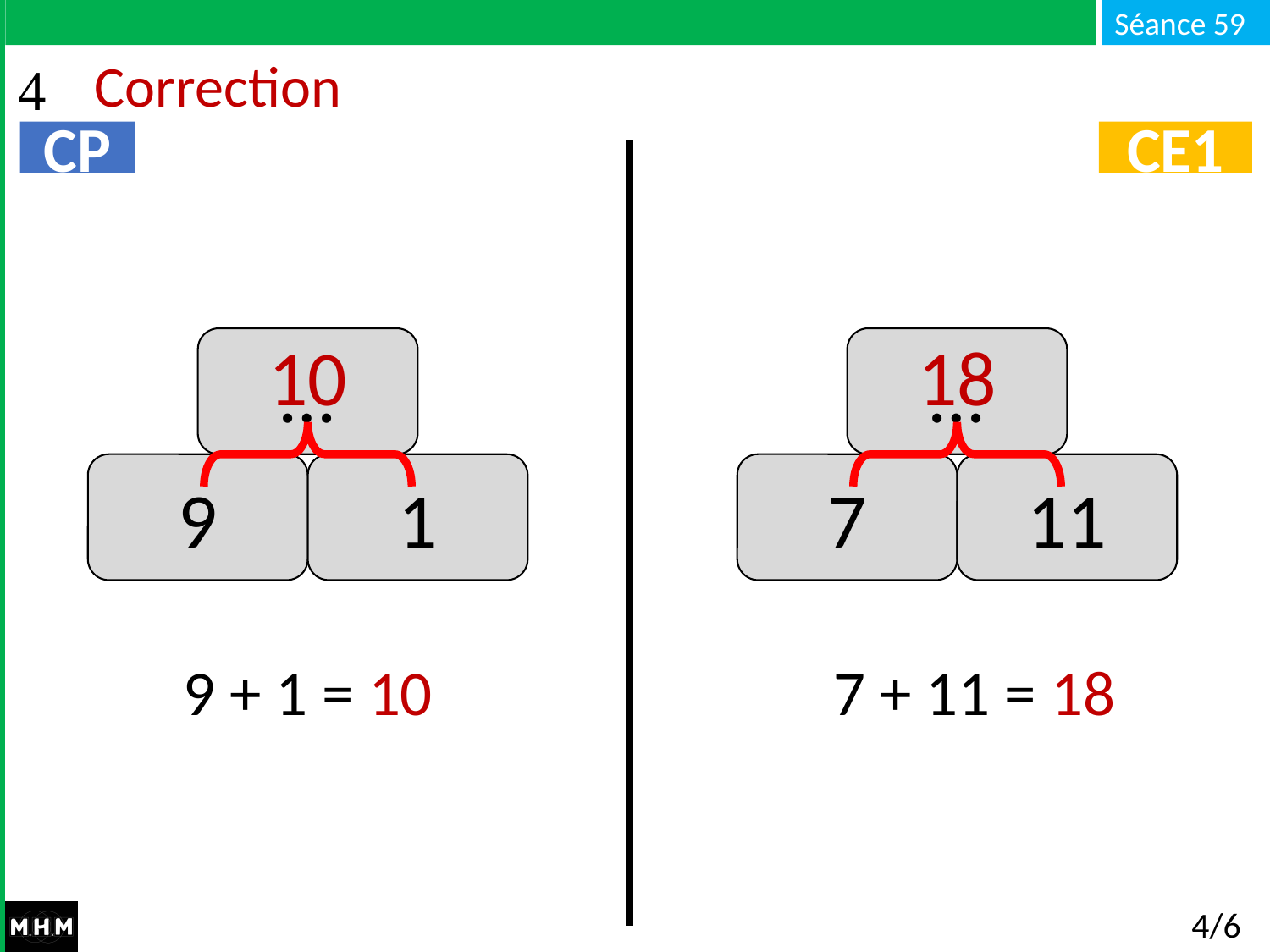

# Correction
CP
CE1
10
18
…
…

1
9
11
7
9 + 1 = 10
7 + 11 = 18
4/6